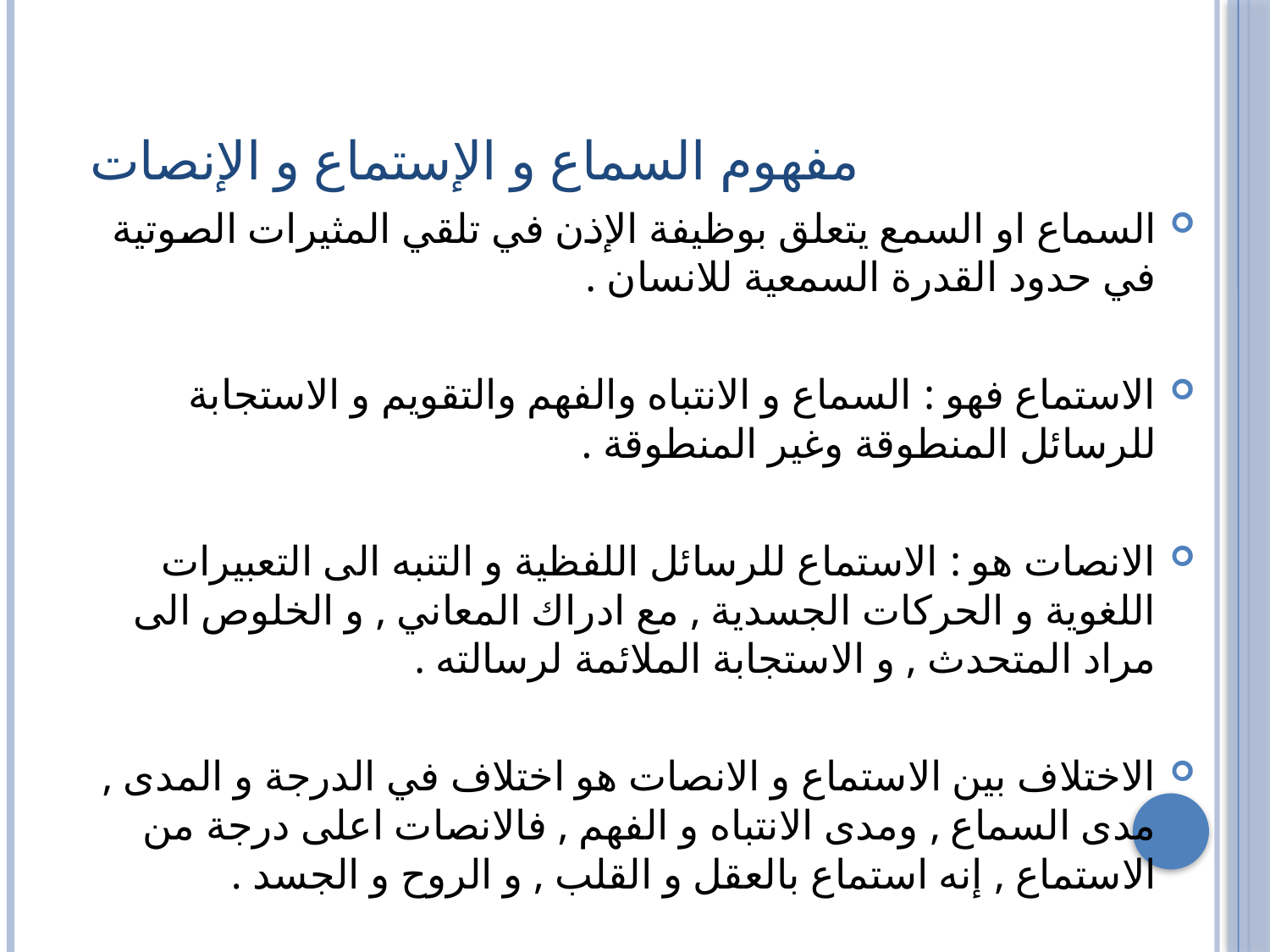

# مفهوم السماع و الإستماع و الإنصات
السماع او السمع يتعلق بوظيفة الإذن في تلقي المثيرات الصوتية في حدود القدرة السمعية للانسان .

الاستماع فهو : السماع و الانتباه والفهم والتقويم و الاستجابة للرسائل المنطوقة وغير المنطوقة .

الانصات هو : الاستماع للرسائل اللفظية و التنبه الى التعبيرات اللغوية و الحركات الجسدية , مع ادراك المعاني , و الخلوص الى مراد المتحدث , و الاستجابة الملائمة لرسالته .

الاختلاف بين الاستماع و الانصات هو اختلاف في الدرجة و المدى , مدى السماع , ومدى الانتباه و الفهم , فالانصات اعلى درجة من الاستماع , إنه استماع بالعقل و القلب , و الروح و الجسد .